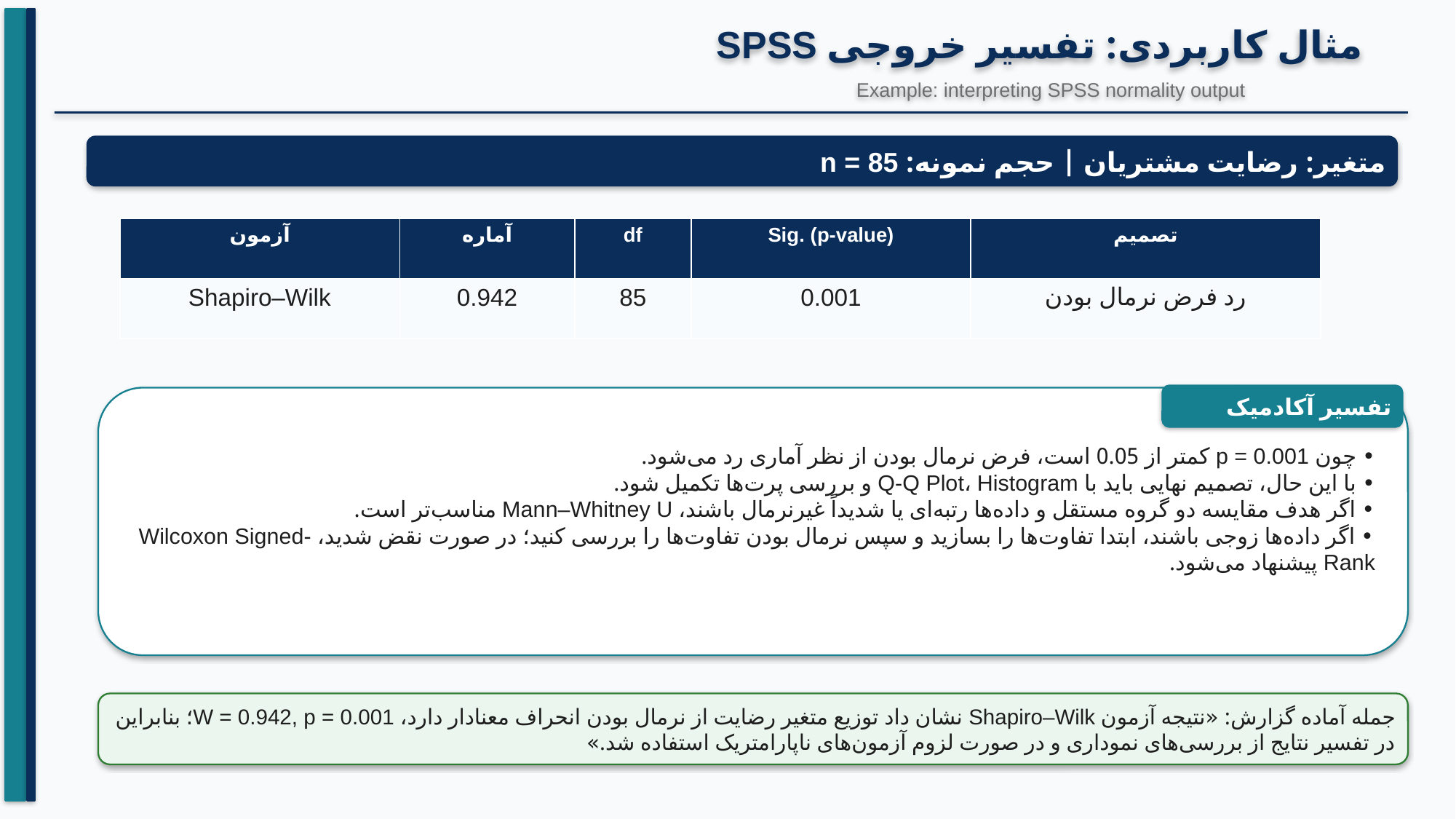

مثال کاربردی: تفسیر خروجی SPSS
Example: interpreting SPSS normality output

متغیر: رضایت مشتریان | حجم نمونه: n = 85
| آزمون | آماره | df | Sig. (p-value) | تصمیم |
| --- | --- | --- | --- | --- |
| Shapiro–Wilk | 0.942 | 85 | 0.001 | رد فرض نرمال بودن |
تفسیر آکادمیک

• چون p = 0.001 کمتر از 0.05 است، فرض نرمال بودن از نظر آماری رد می‌شود.
• با این حال، تصمیم نهایی باید با Q-Q Plot، Histogram و بررسی پرت‌ها تکمیل شود.
• اگر هدف مقایسه دو گروه مستقل و داده‌ها رتبه‌ای یا شدیداً غیرنرمال باشند، Mann–Whitney U مناسب‌تر است.
• اگر داده‌ها زوجی باشند، ابتدا تفاوت‌ها را بسازید و سپس نرمال بودن تفاوت‌ها را بررسی کنید؛ در صورت نقض شدید، Wilcoxon Signed-Rank پیشنهاد می‌شود.
جمله آماده گزارش: «نتیجه آزمون Shapiro–Wilk نشان داد توزیع متغیر رضایت از نرمال بودن انحراف معنادار دارد، W = 0.942, p = 0.001؛ بنابراین در تفسیر نتایج از بررسی‌های نموداری و در صورت لزوم آزمون‌های ناپارامتریک استفاده شد.»